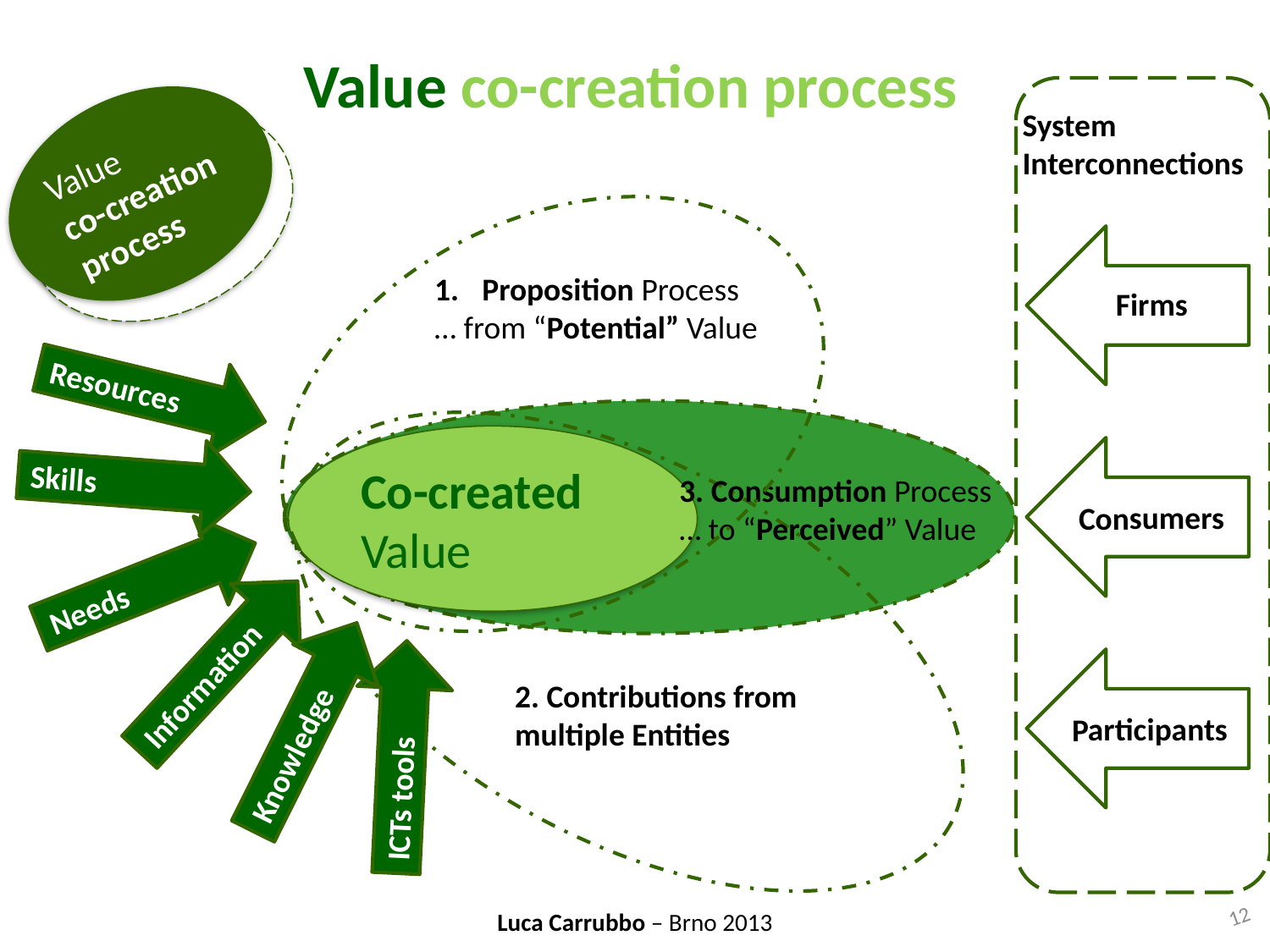

Value co-creation process

Value
co-creation process
System Interconnections
Value
co-creation process

Proposition Process
… from “Potential” Value

Firms
Resources

Co-created
Value
Skills

3. Consumption Process
… to “Perceived” Value

Consumers
Needs
Information

2. Contributions from multiple Entities
Knowledge
Participants
ICTs tools
12